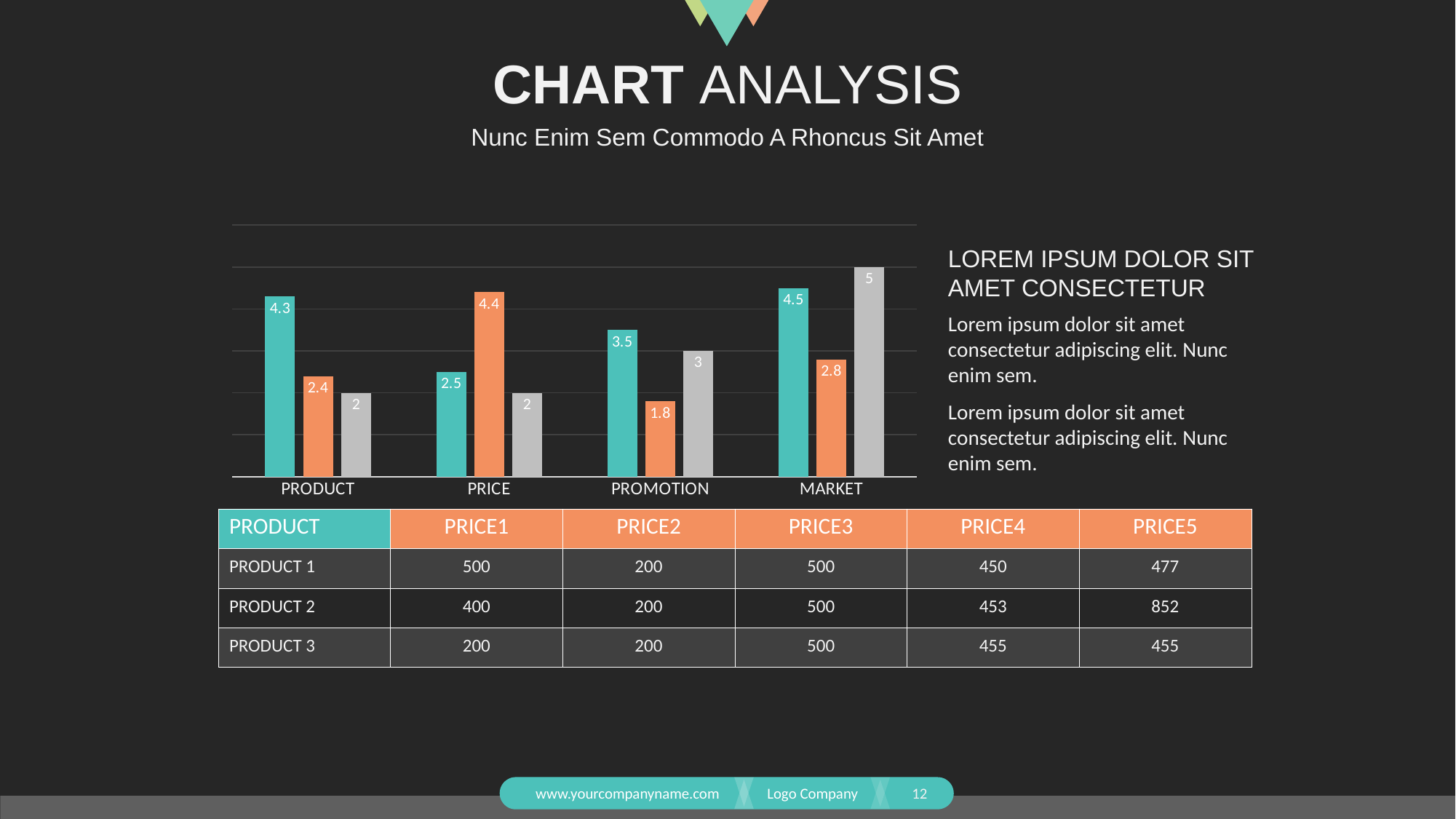

# CHART ANALYSIS
Nunc Enim Sem Commodo A Rhoncus Sit Amet

### Chart

| Category | Series 1 | Series 2 | Series 3 |
|---|---|---|---|
| PRODUCT | 4.3 | 2.4 | 2.0 |
| PRICE | 2.5 | 4.4 | 2.0 |
| PROMOTION | 3.5 | 1.8 | 3.0 |
| MARKET | 4.5 | 2.8 | 5.0 |
LOREM IPSUM DOLOR SIT AMET CONSECTETUR
Lorem ipsum dolor sit amet consectetur adipiscing elit. Nunc enim sem.
Lorem ipsum dolor sit amet consectetur adipiscing elit. Nunc enim sem.
| PRODUCT | PRICE1 | PRICE2 | PRICE3 | PRICE4 | PRICE5 |
| --- | --- | --- | --- | --- | --- |
| PRODUCT 1 | 500 | 200 | 500 | 450 | 477 |
| PRODUCT 2 | 400 | 200 | 500 | 453 | 852 |
| PRODUCT 3 | 200 | 200 | 500 | 455 | 455 |
12